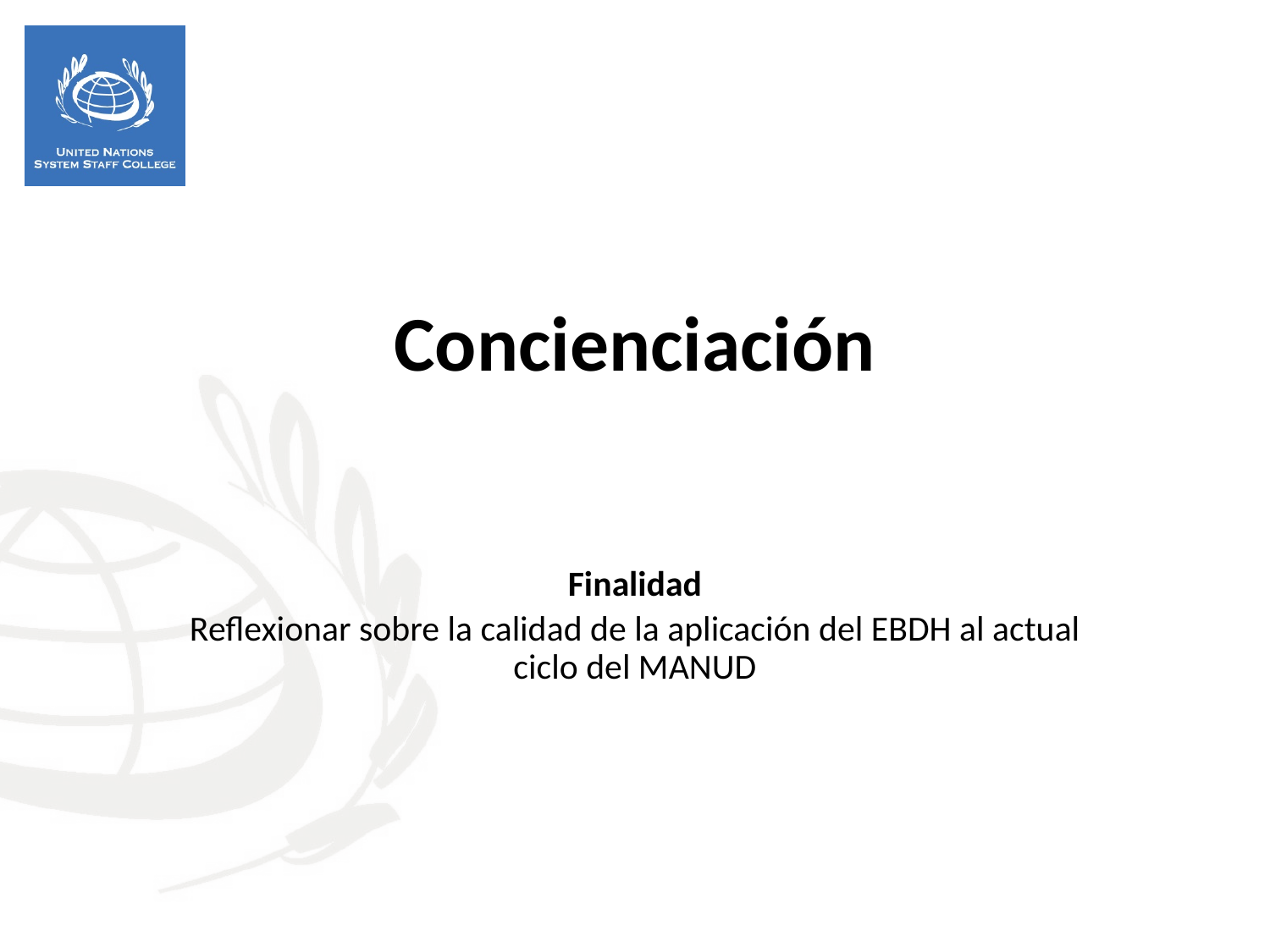

Concienciación
Finalidad
Reflexionar sobre la calidad de la aplicación del EBDH al actual ciclo del MANUD